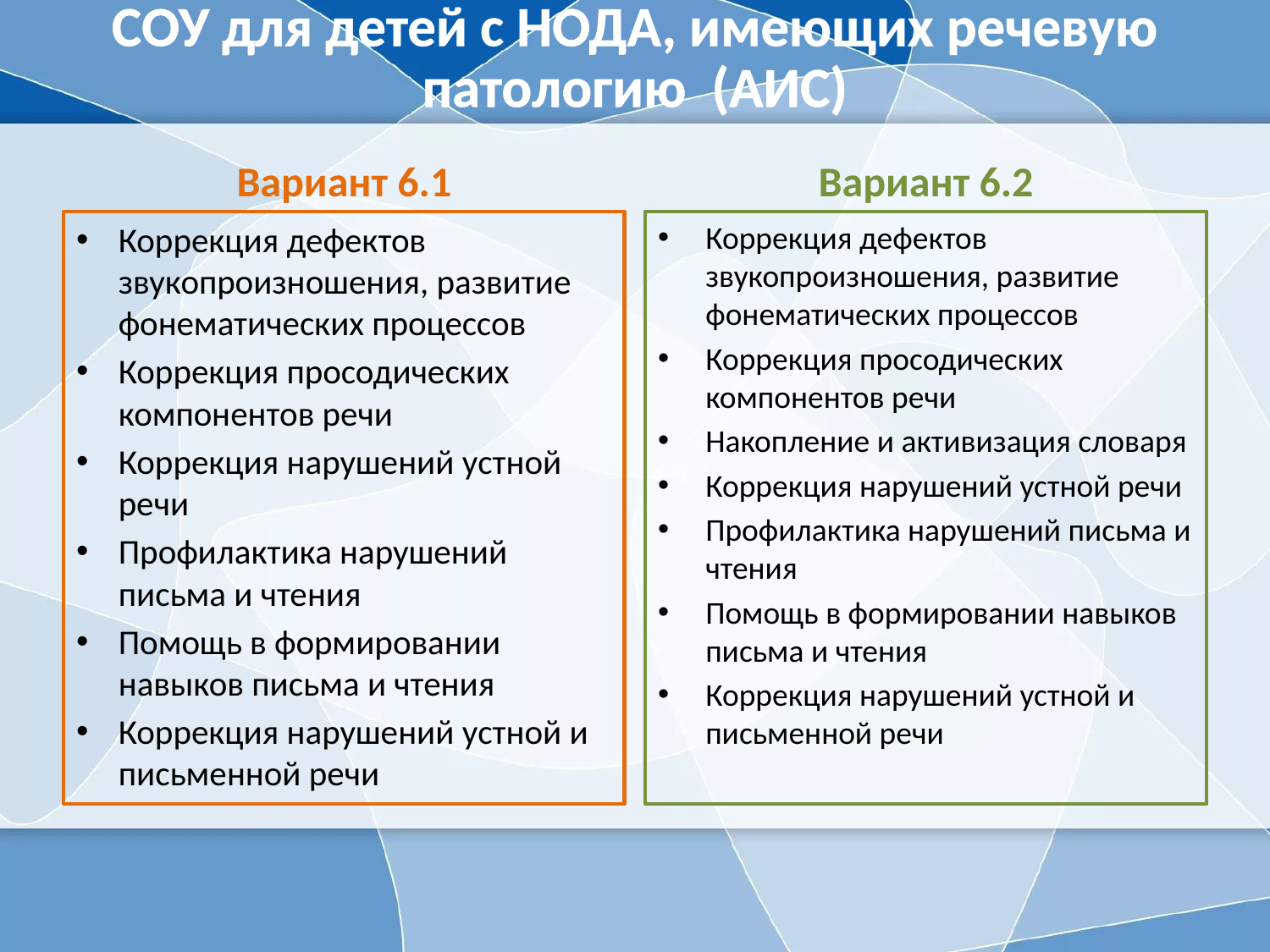

# СОУ для детей с НОДА, имеющих речевую патологию  (АИС)
Вариант 6.1
Вариант 6.2
Коррекция дефектов звукопроизношения, развитие  фонематических процессов
Коррекция просодических компонентов речи
Коррекция нарушений устной речи
Профилактика нарушений письма и чтения
Помощь в формировании навыков письма и чтения
Коррекция нарушений устной и письменной речи
Коррекция дефектов звукопроизношения, развитие  фонематических процессов
Коррекция просодических компонентов речи
Накопление и активизация словаря
Коррекция нарушений устной речи
Профилактика нарушений письма и чтения
Помощь в формировании навыков письма и чтения
Коррекция нарушений устной и письменной речи